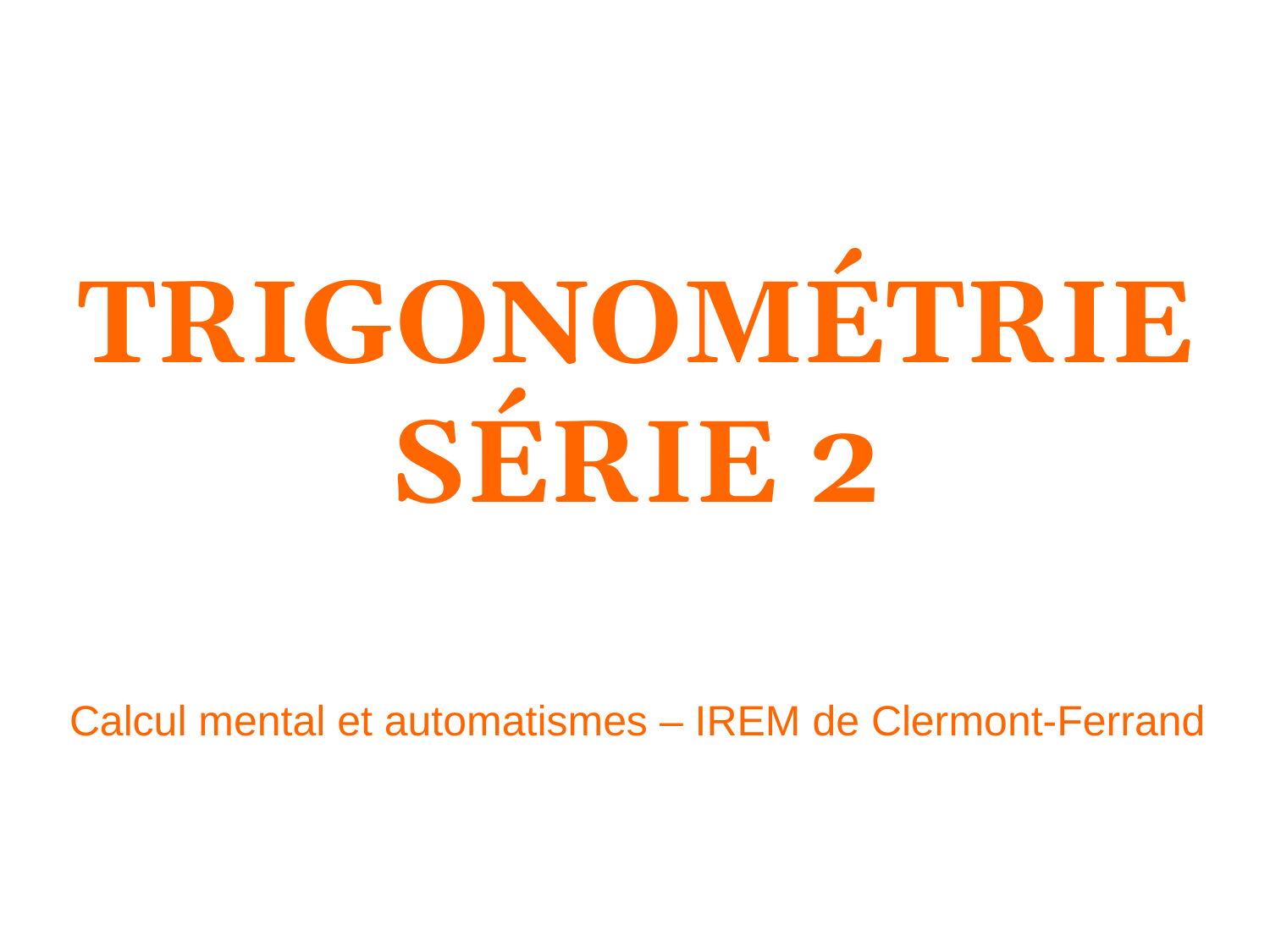

# Trigonométrie Série 2
Calcul mental et automatismes – IREM de Clermont-Ferrand